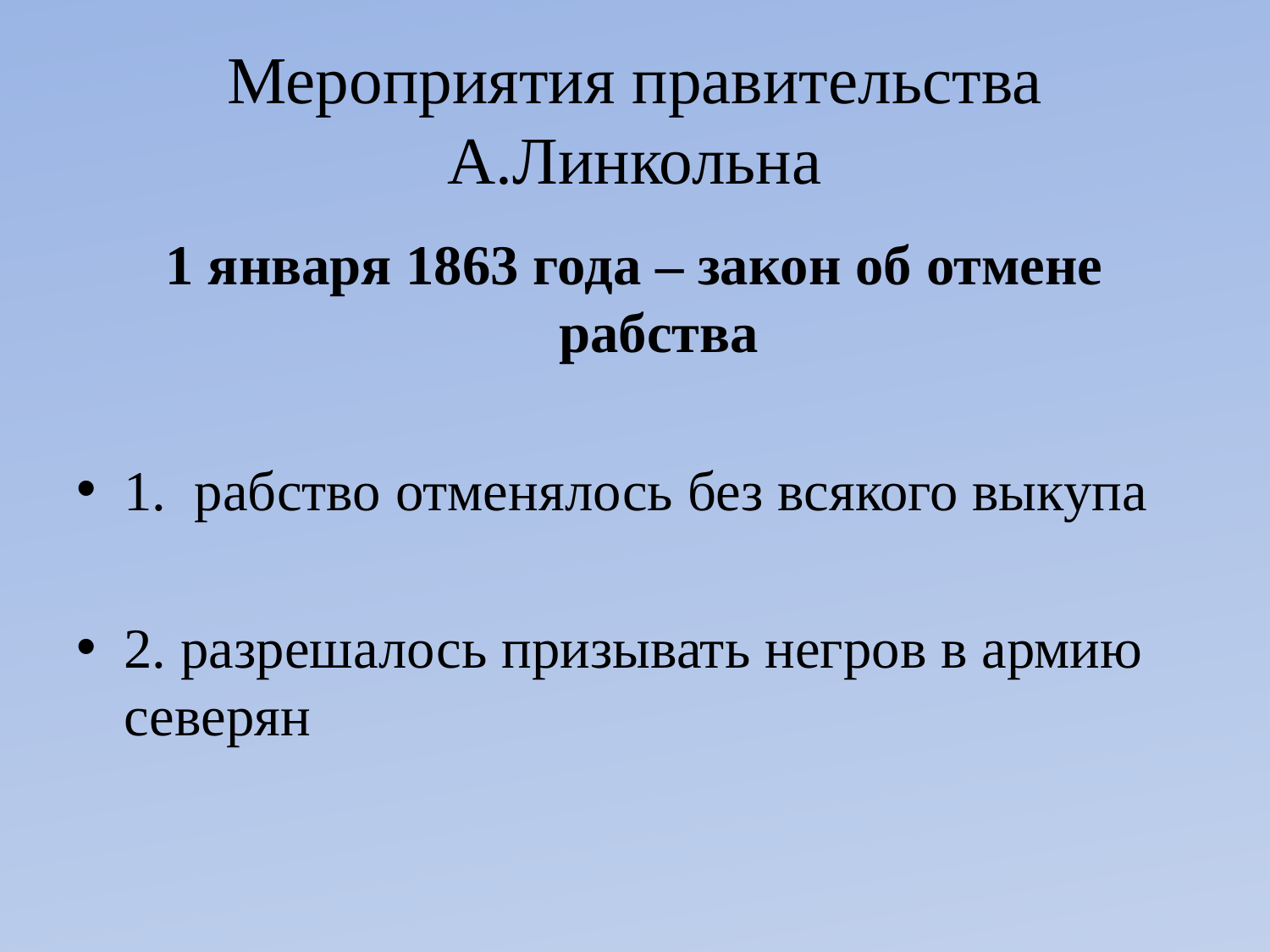

# Мероприятия правительства А.Линкольна
1 января 1863 года – закон об отмене рабства

1.  рабство отменялось без всякого выкупа

2. разрешалось призывать негров в армию северян